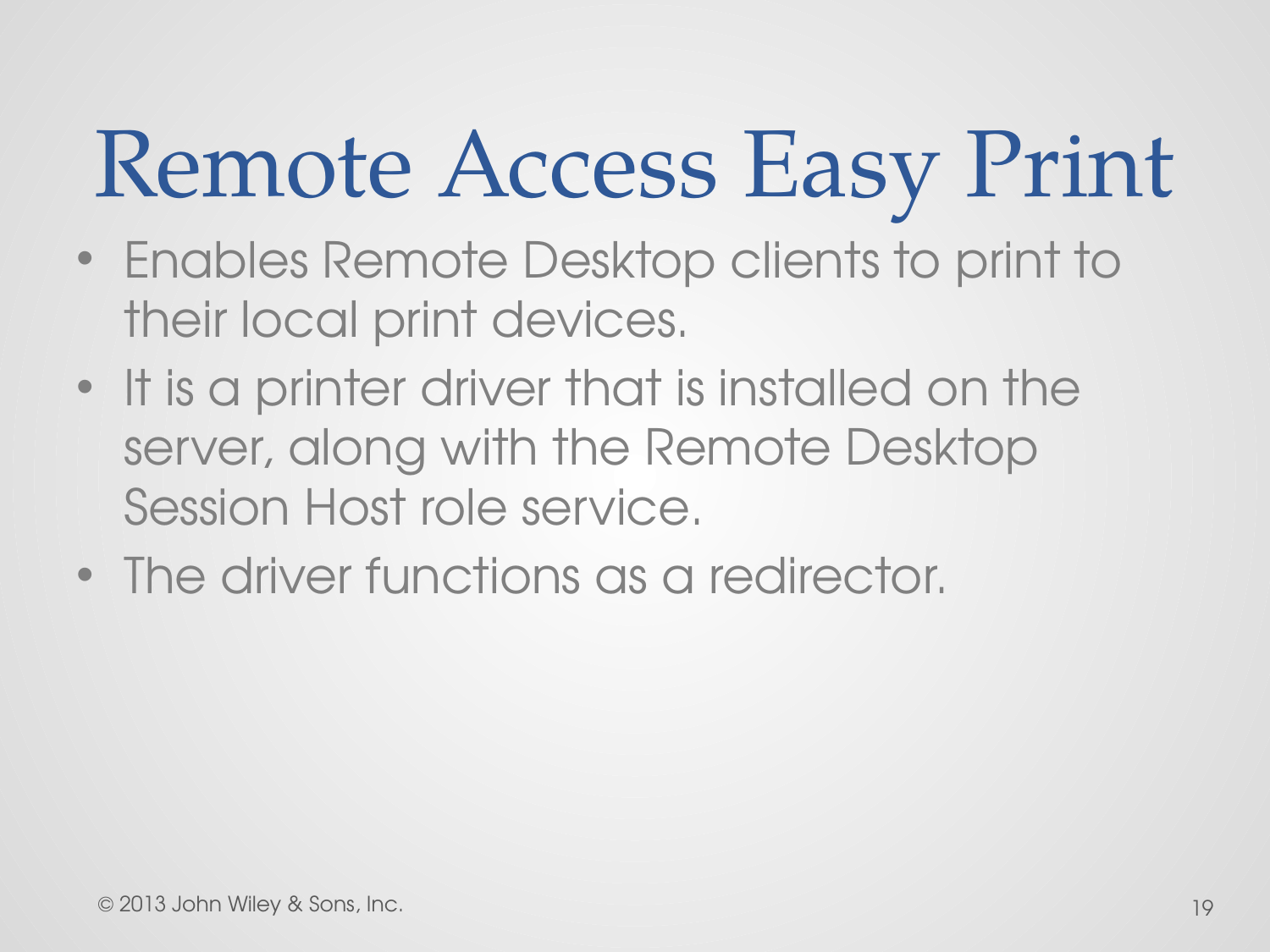

# Remote Access Easy Print
Enables Remote Desktop clients to print to their local print devices.
It is a printer driver that is installed on the server, along with the Remote Desktop Session Host role service.
The driver functions as a redirector.
© 2013 John Wiley & Sons, Inc.
19